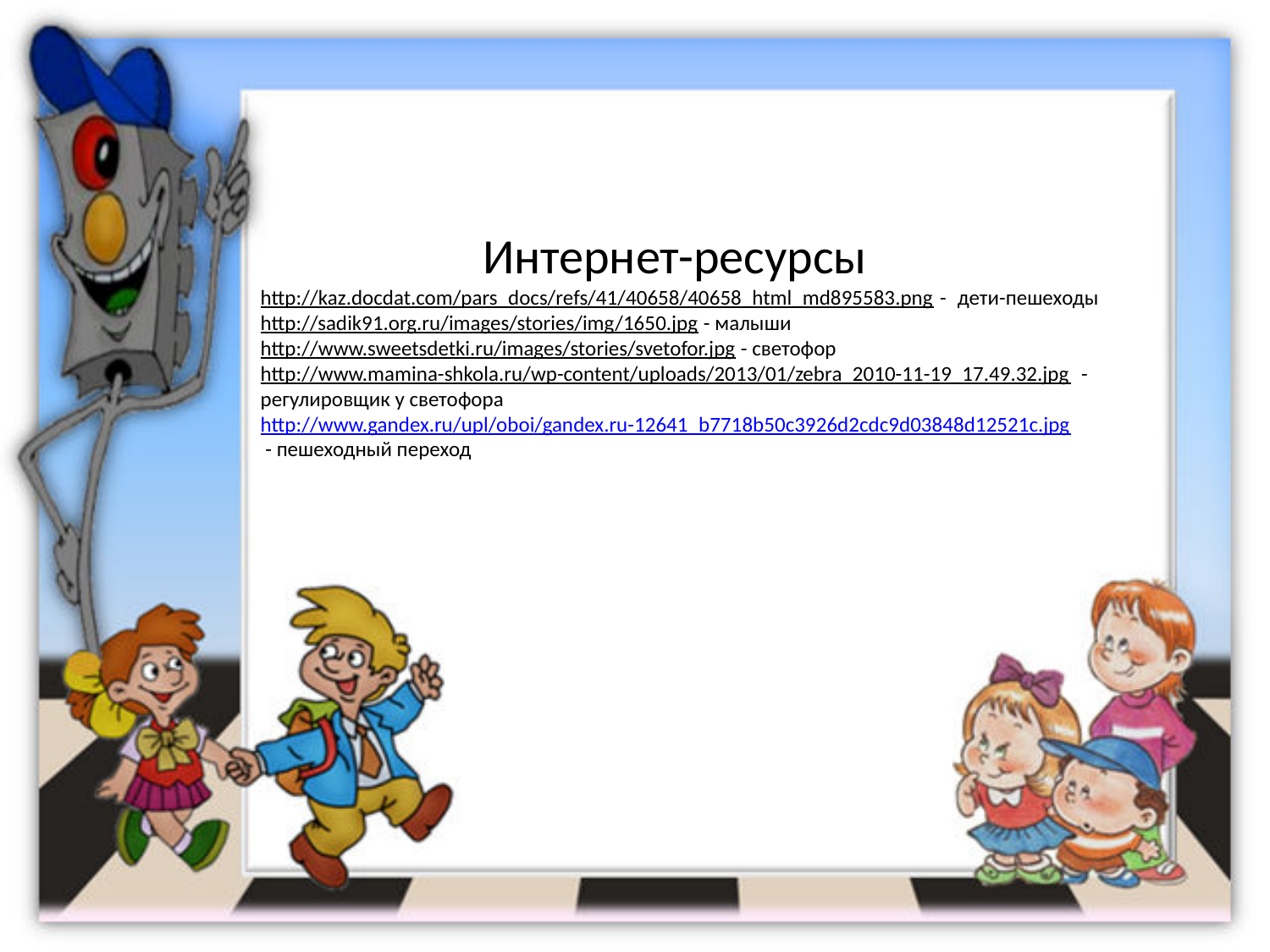

Интернет-ресурсы
http://kaz.docdat.com/pars_docs/refs/41/40658/40658_html_md895583.png -  дети-пешеходы
http://sadik91.org.ru/images/stories/img/1650.jpg - малыши
http://www.sweetsdetki.ru/images/stories/svetofor.jpg - светофор
http://www.mamina-shkola.ru/wp-content/uploads/2013/01/zebra_2010-11-19_17.49.32.jpg -  регулировщик у светофора
http://www.gandex.ru/upl/oboi/gandex.ru-12641_b7718b50c3926d2cdc9d03848d12521c.jpg
 - пешеходный переход